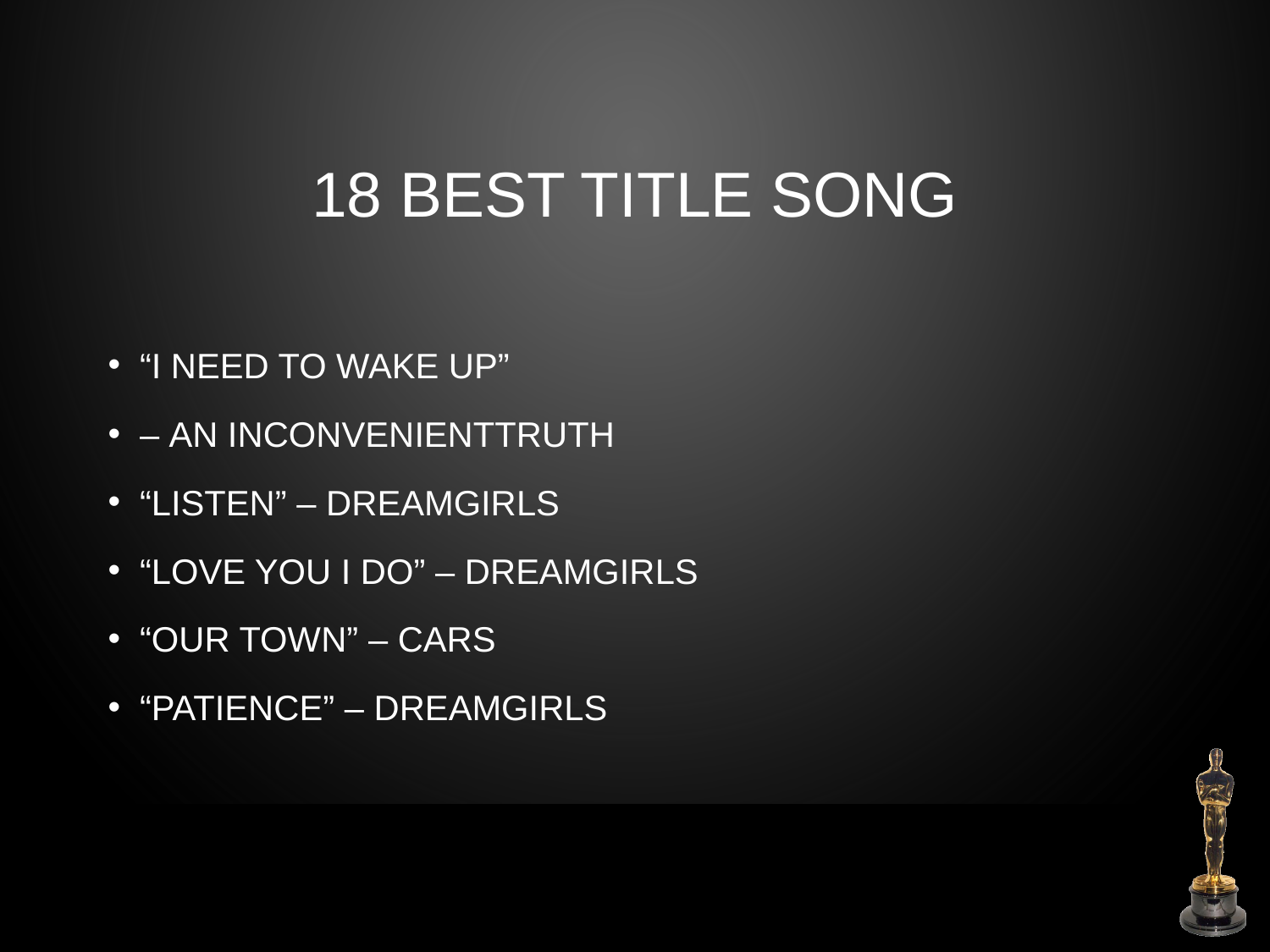

# 18 Best Title Song
“I Need To Wake Up”
– An Inconvenienttruth
“Listen” – Dreamgirls
“Love You I Do” – Dreamgirls
“Our Town” – Cars
“Patience” – Dreamgirls